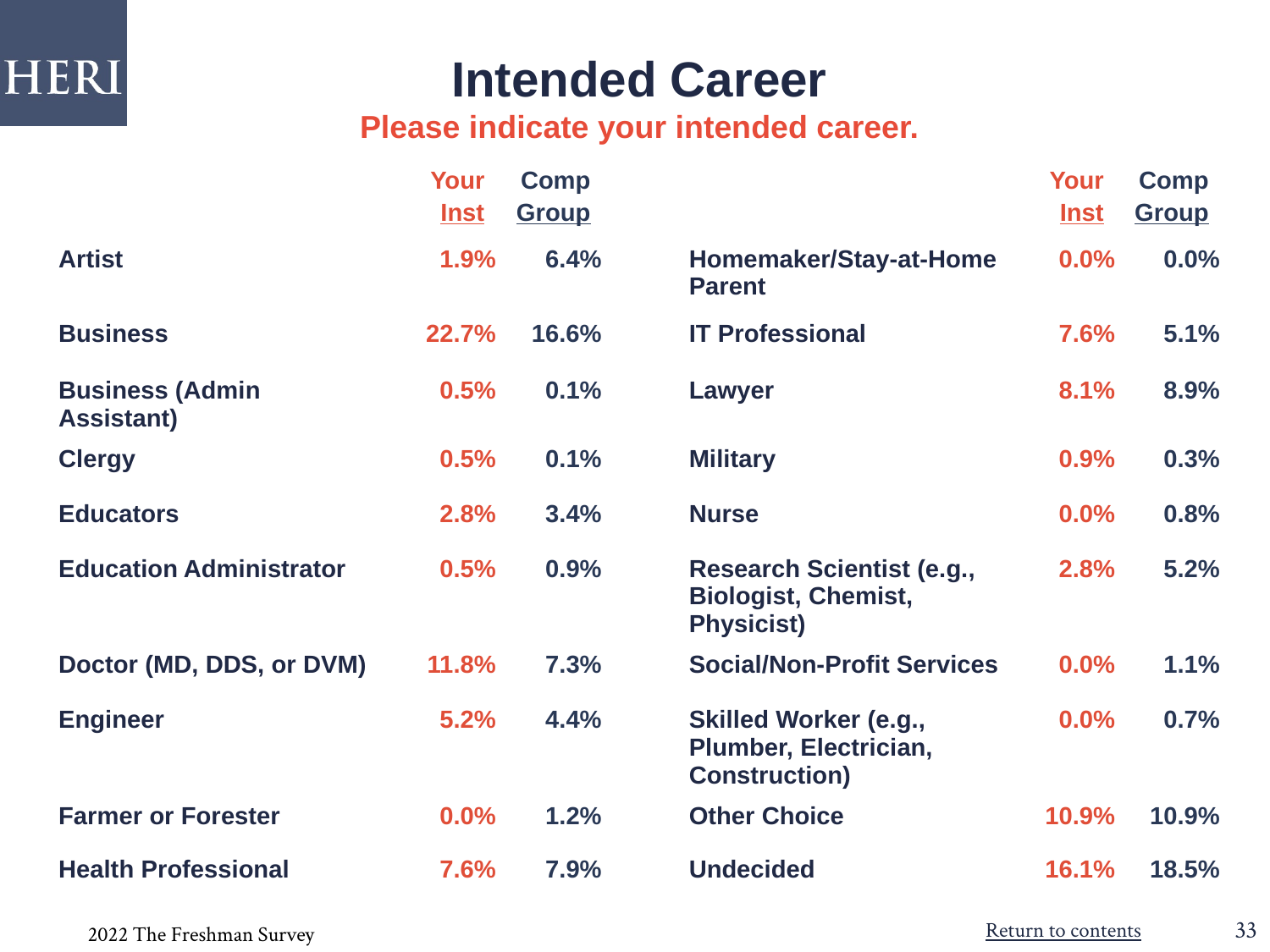

Intended Career
Please indicate your intended career.
|  | Your  Inst | Comp Group |  |  | Your Inst | Comp Group |
| --- | --- | --- | --- | --- | --- | --- |
| Artist | 1.9% | 6.4% |  | Homemaker/Stay-at-Home Parent | 0.0% | 0.0% |
| Business | 22.7% | 16.6% |  | IT Professional | 7.6% | 5.1% |
| Business (Admin Assistant) | 0.5% | 0.1% |  | Lawyer | 8.1% | 8.9% |
| Clergy | 0.5% | 0.1% |  | Military | 0.9% | 0.3% |
| Educators | 2.8% | 3.4% |  | Nurse | 0.0% | 0.8% |
| Education Administrator | 0.5% | 0.9% |  | Research Scientist (e.g., Biologist, Chemist, Physicist) | 2.8% | 5.2% |
| Doctor (MD, DDS, or DVM) | 11.8% | 7.3% |  | Social/Non-Profit Services | 0.0% | 1.1% |
| Engineer | 5.2% | 4.4% |  | Skilled Worker (e.g., Plumber, Electrician, Construction) | 0.0% | 0.7% |
| Farmer or Forester | 0.0% | 1.2% |  | Other Choice | 10.9% | 10.9% |
| Health Professional | 7.6% | 7.9% |  | Undecided | 16.1% | 18.5% |
|  |  |  |  |  |  |  |
2022 The Freshman Survey
Return to contents
33